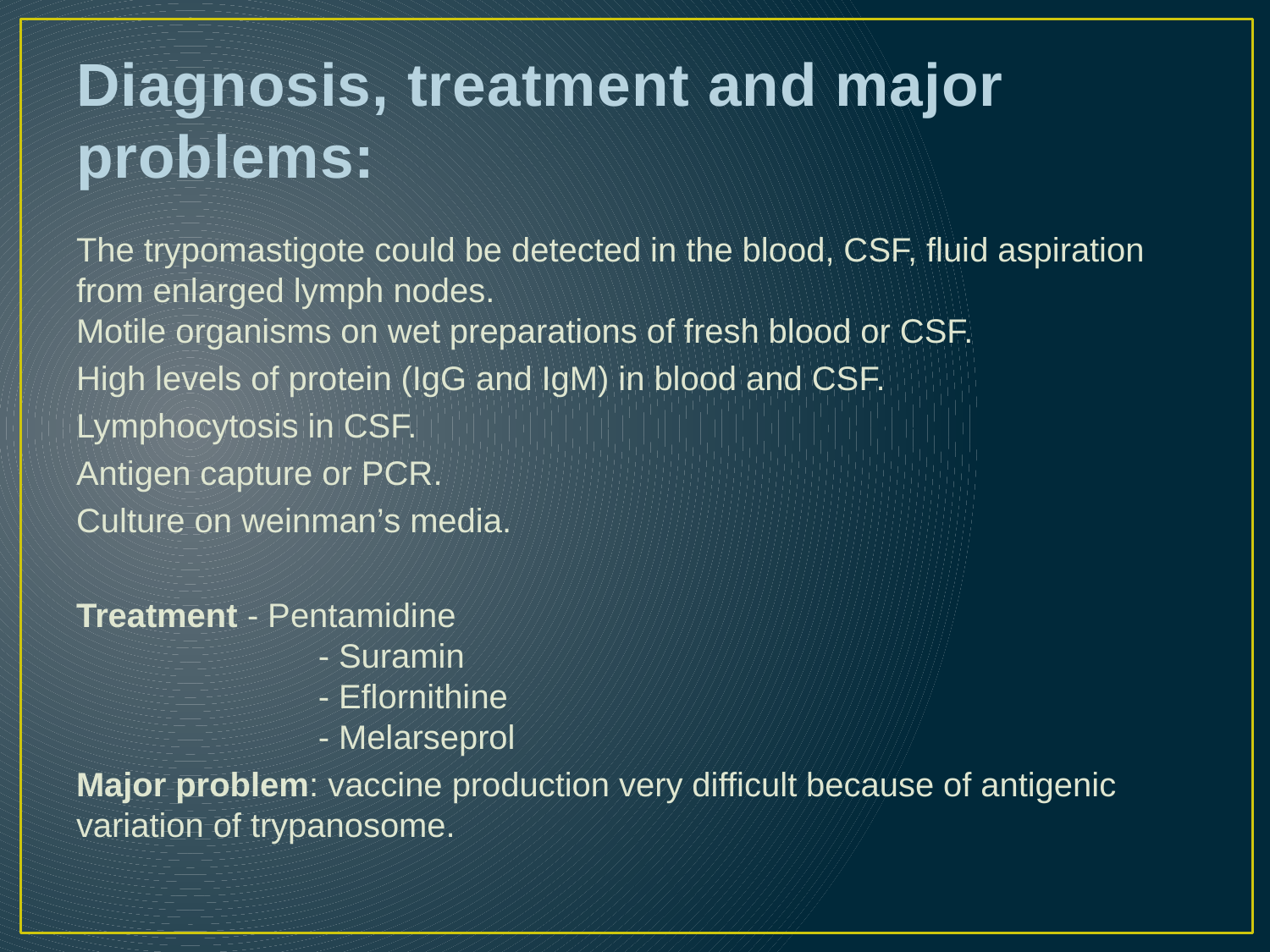

# Diagnosis, treatment and major problems:
The trypomastigote could be detected in the blood, CSF, fluid aspiration from enlarged lymph nodes.
Motile organisms on wet preparations of fresh blood or CSF.
High levels of protein (IgG and IgM) in blood and CSF.
Lymphocytosis in CSF.
Antigen capture or PCR.
Culture on weinman’s media.

Treatment - Pentamidine
                          - Suramin
                          - Eflornithine
                          - Melarseprol
Major problem: vaccine production very difficult because of antigenic variation of trypanosome.